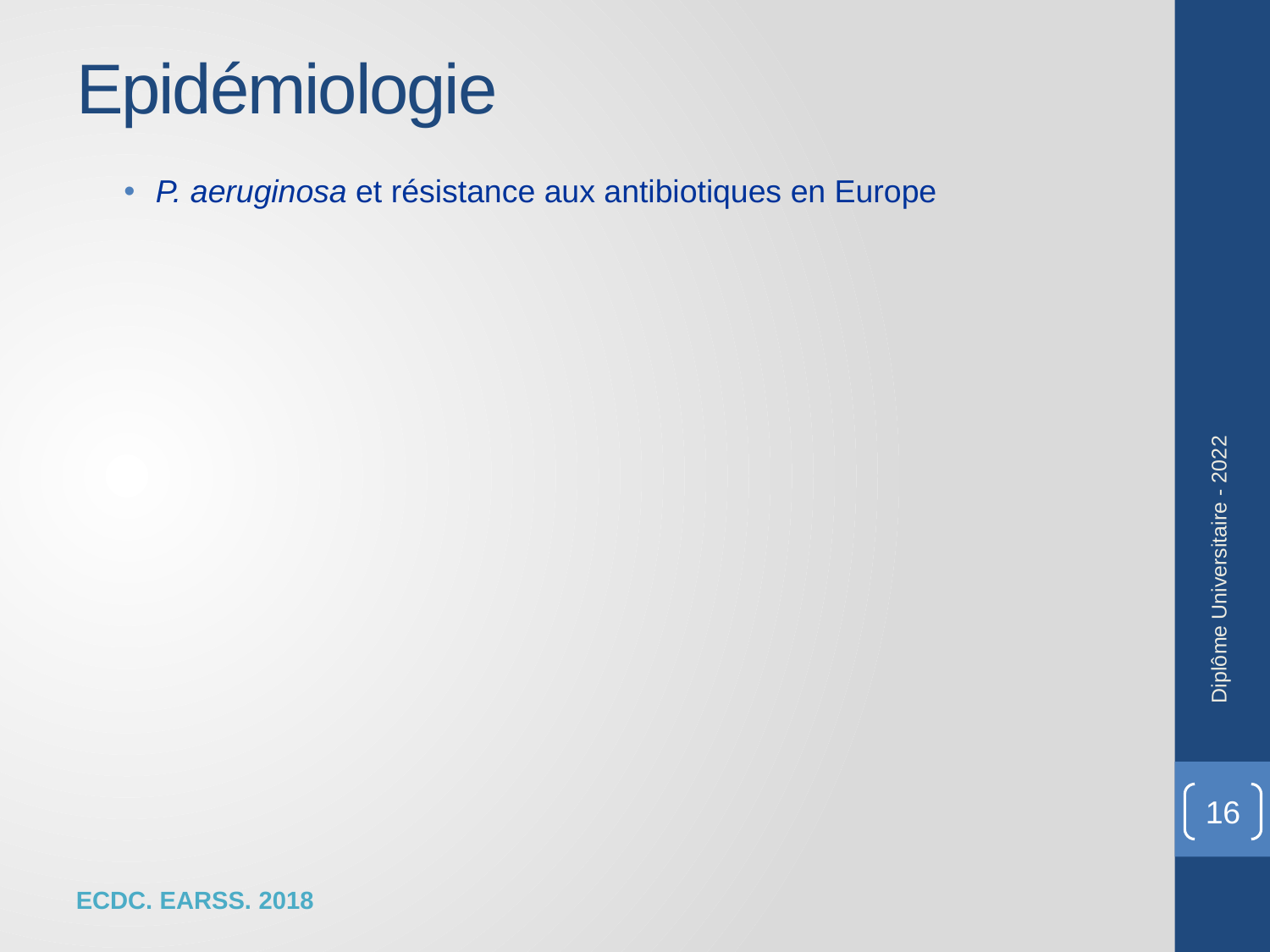

# Epidémiologie
P. aeruginosa et résistance aux antibiotiques en Europe
Diplôme Universitaire - 2022
16
ECDC. EARSS. 2018